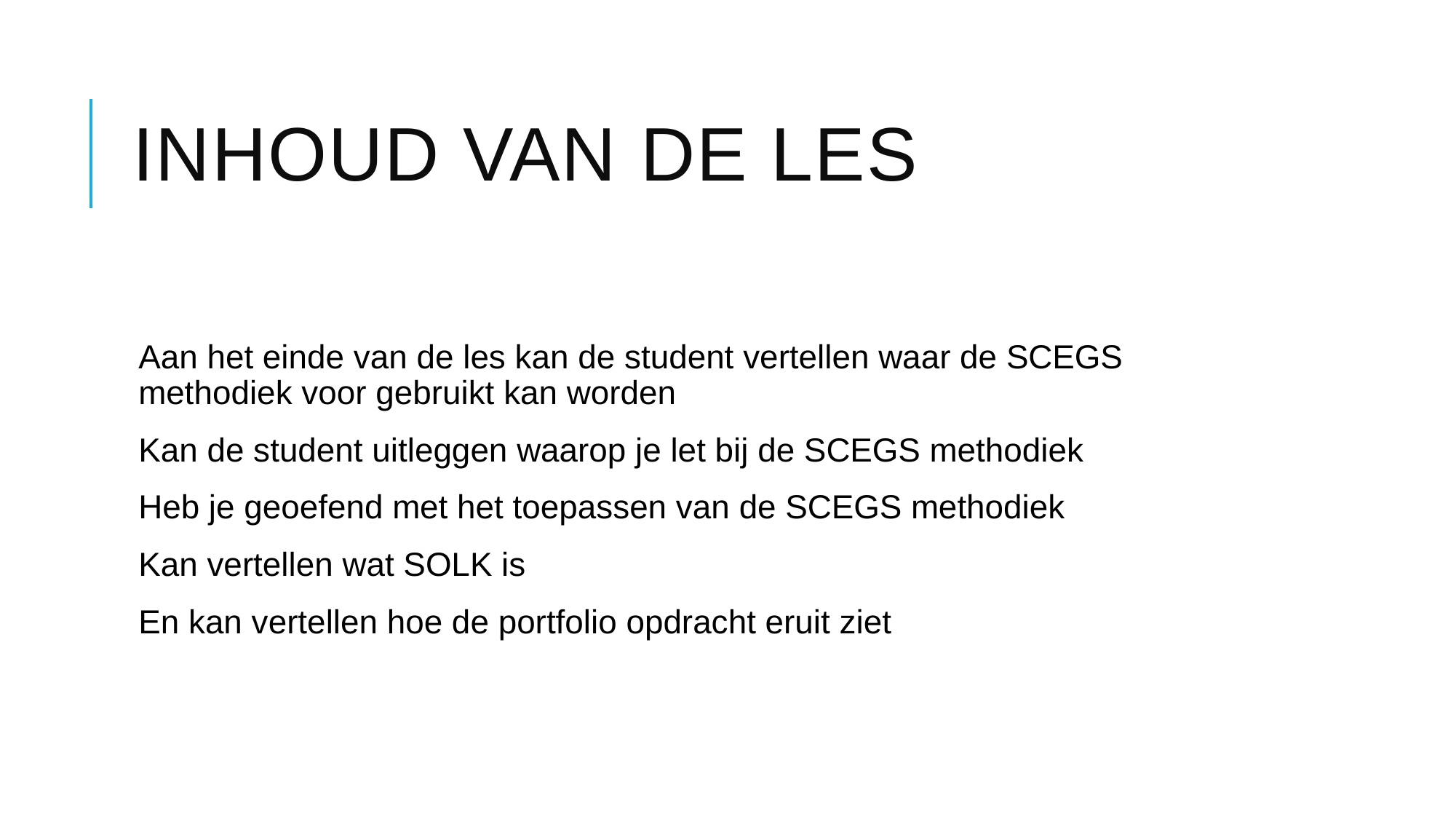

# Inhoud van de les

Aan het einde van de les kan de student vertellen waar de SCEGS methodiek voor gebruikt kan worden
Kan de student uitleggen waarop je let bij de SCEGS methodiek
Heb je geoefend met het toepassen van de SCEGS methodiek
Kan vertellen wat SOLK is
En kan vertellen hoe de portfolio opdracht eruit ziet